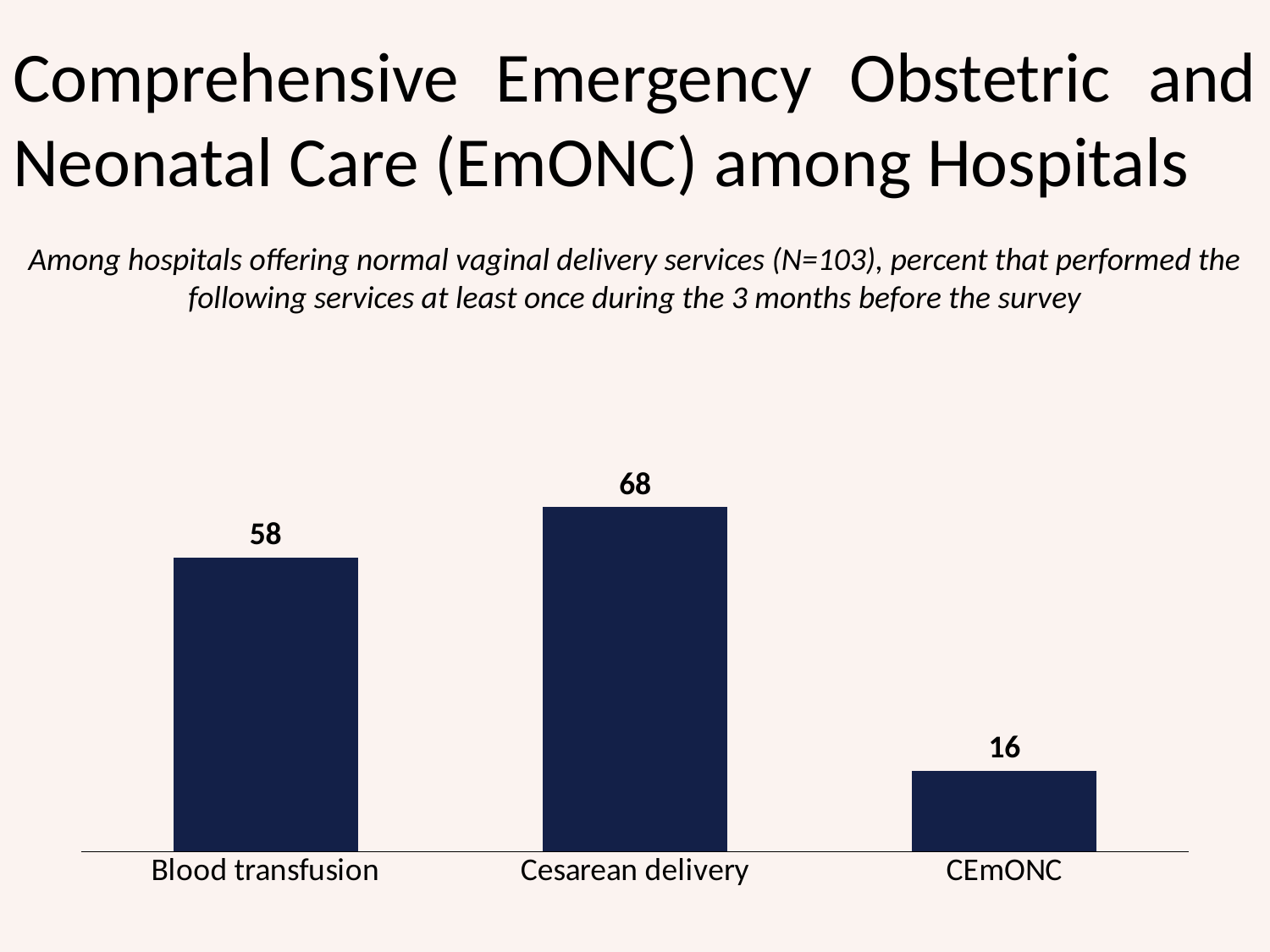

# Comprehensive Emergency Obstetric and Neonatal Care (EmONC) among Hospitals

### Chart

| Category | CEmONC |
|---|---|
| Blood transfusion | 58.0 |
| Cesarean delivery | 68.0 |
| CEmONC | 16.0 |
Among hospitals offering normal vaginal delivery services (N=103), percent that performed the following services at least once during the 3 months before the survey